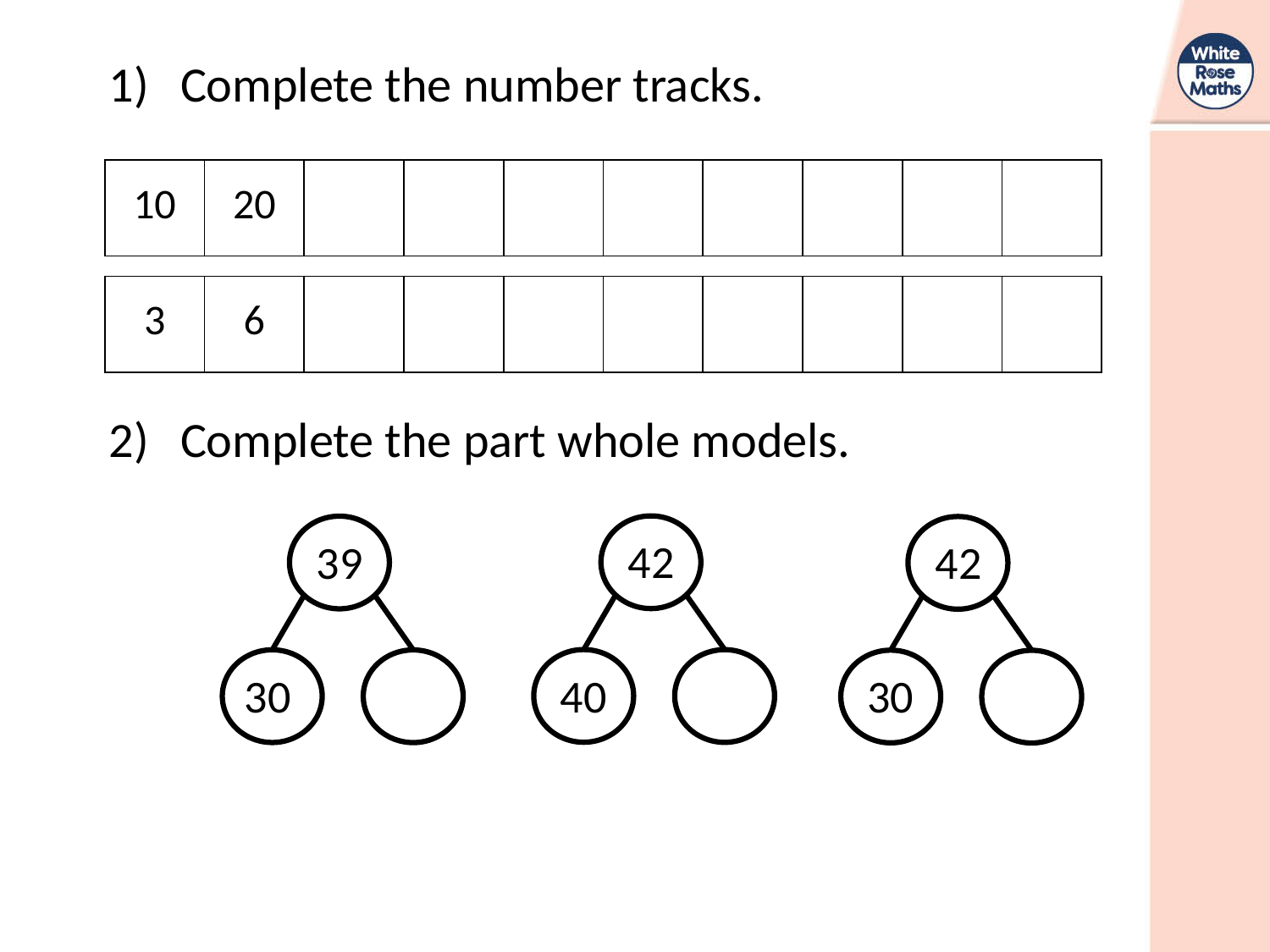

Complete the number tracks.

Complete the part whole models.

| 10 | 20 |  |  |  |  |  |  |  |  |
| --- | --- | --- | --- | --- | --- | --- | --- | --- | --- |
| 3 | 6 |  |  |  |  |  |  |  |  |
| --- | --- | --- | --- | --- | --- | --- | --- | --- | --- |

42
39
42
40
30
30